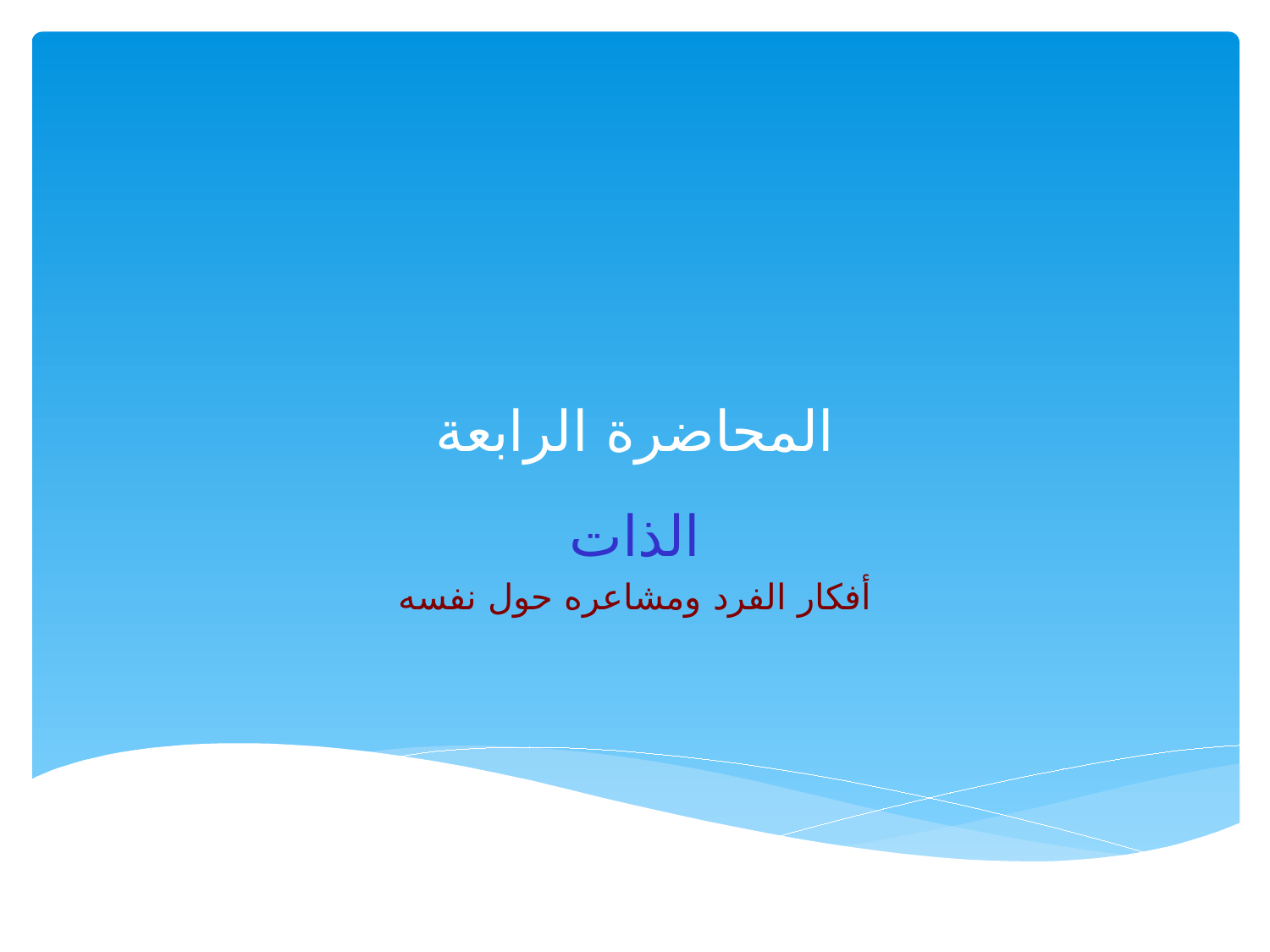

# المحاضرة الرابعة
الذات
أفكار الفرد ومشاعره حول نفسه